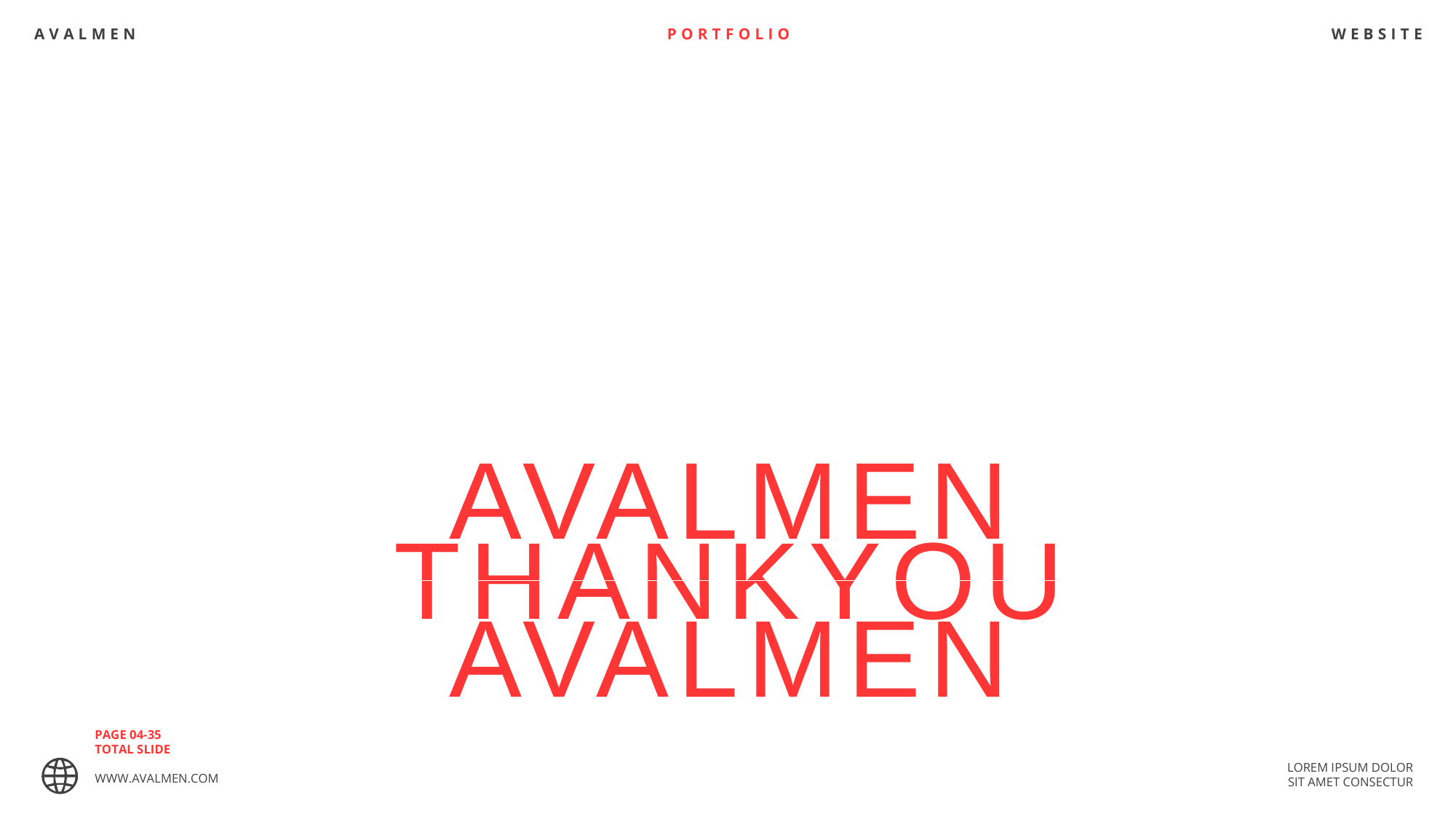

AVALMEN
PORTFOLIO
WEBSITE

AVALMEN
THANKYOU
AVALMEN
PAGE 04-35
TOTAL SLIDE

WWW.AVALMEN.COM
LOREM IPSUM DOLOR SIT AMET CONSECTUR